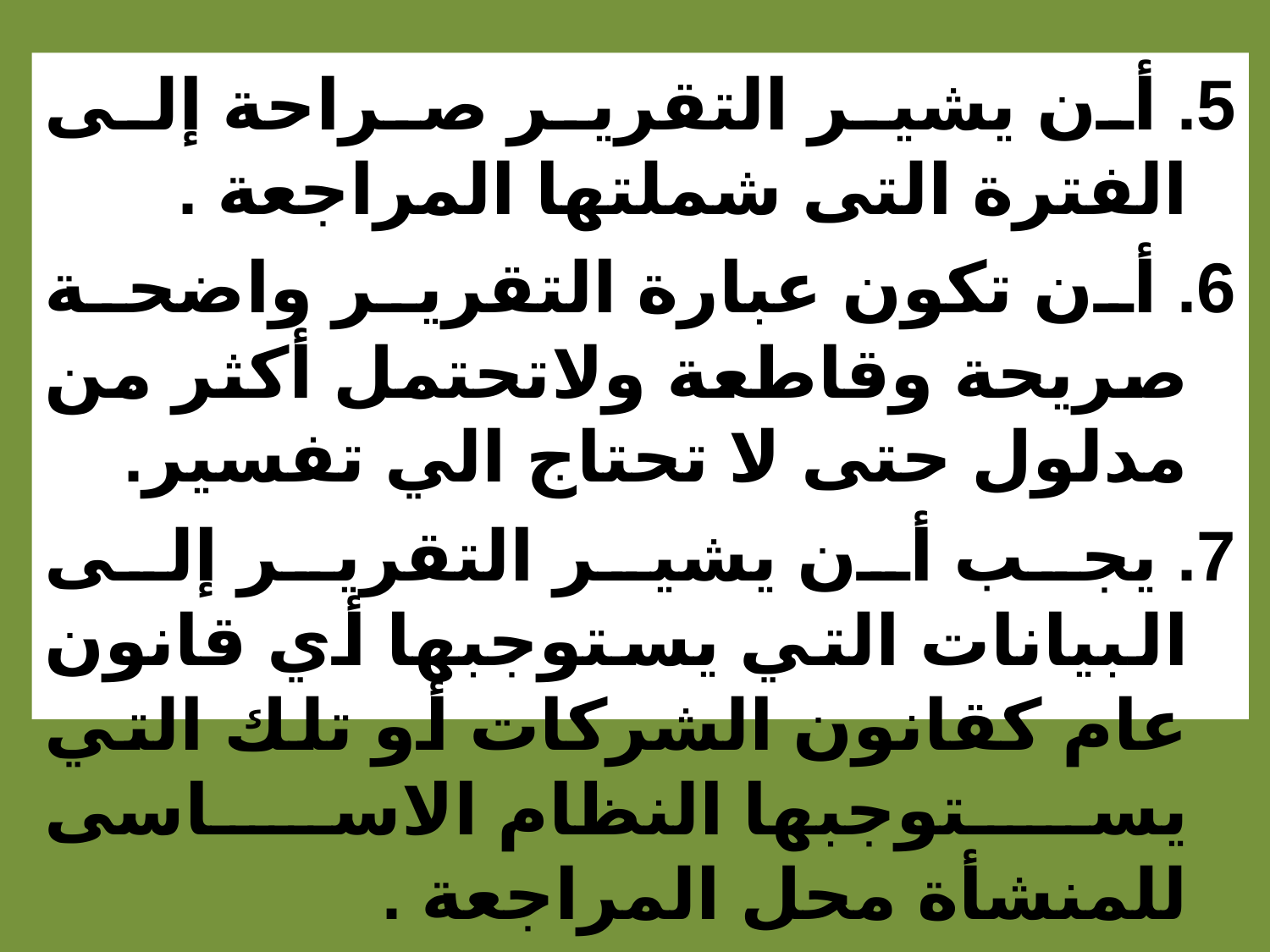

5. أن يشير التقرير صراحة إلى الفترة التى شملتها المراجعة .
6. أن تكون عبارة التقرير واضحة صريحة وقاطعة ولاتحتمل أكثر من مدلول حتى لا تحتاج الي تفسير.
7. يجب أن يشير التقرير إلى البيانات التي يستوجبها أي قانون عام كقانون الشركات أو تلك التي يستوجبها النظام الاساسى للمنشأة محل المراجعة .